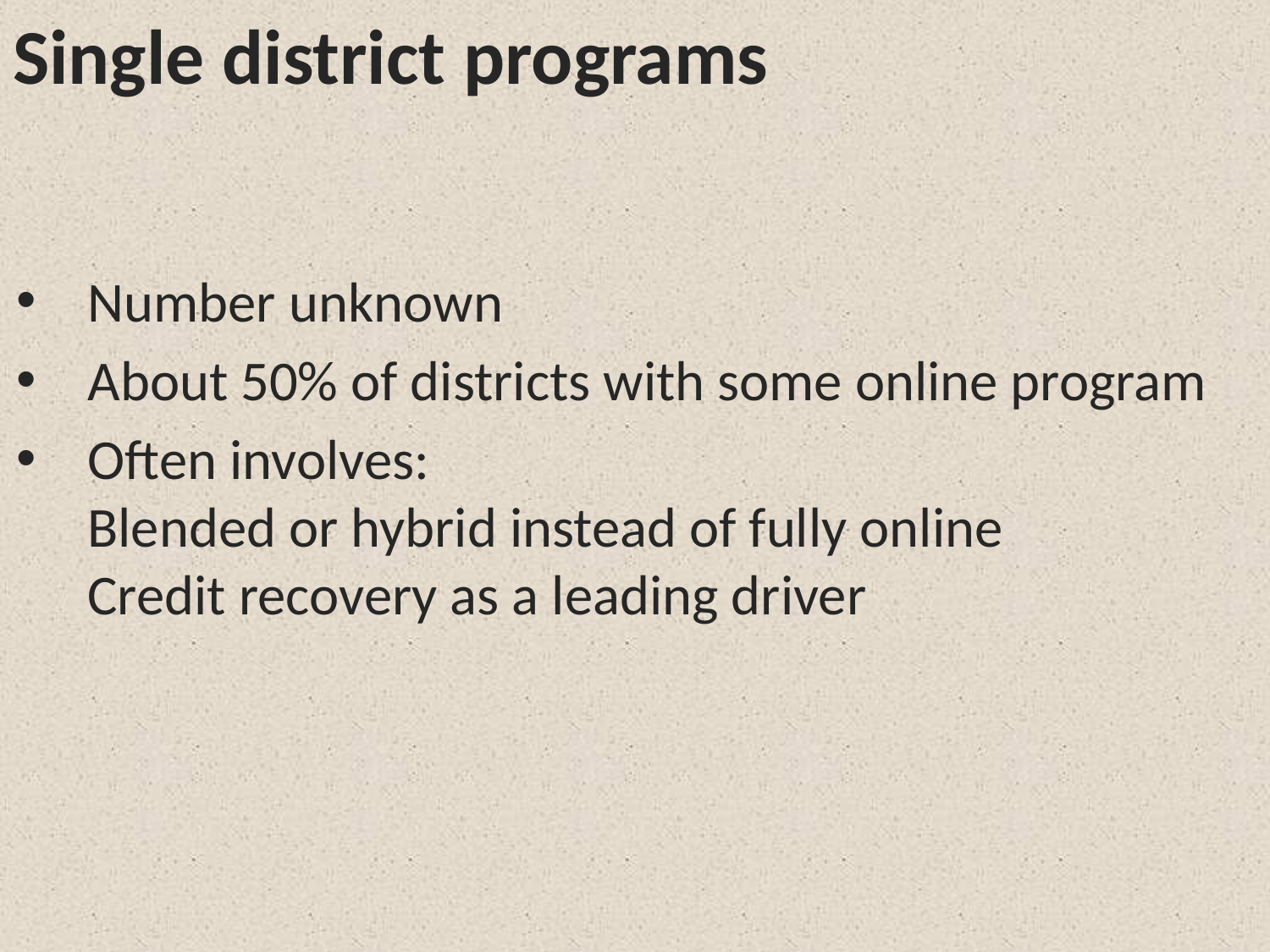

# Single district programs
Number unknown
About 50% of districts with some online program
Often involves:
Blended or hybrid instead of fully online
Credit recovery as a leading driver